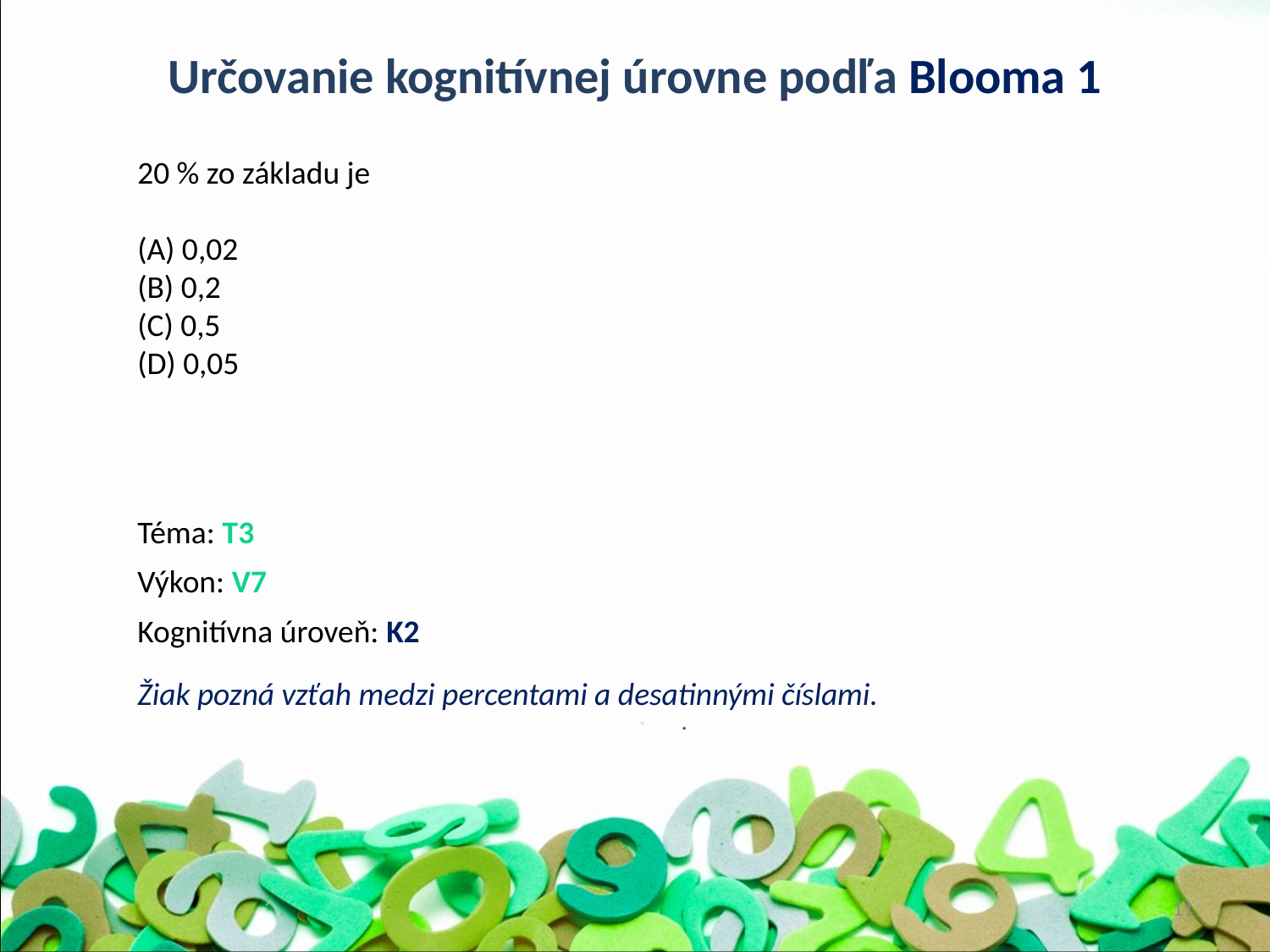

Určovanie kognitívnej úrovne podľa Blooma 1
20 % zo základu je

(A) 0,02
(B) 0,2
(C) 0,5
(D) 0,05

Téma: T3
Výkon: V7
Kognitívna úroveň: K2
Žiak pozná vzťah medzi percentami a desatinnými číslami.

11